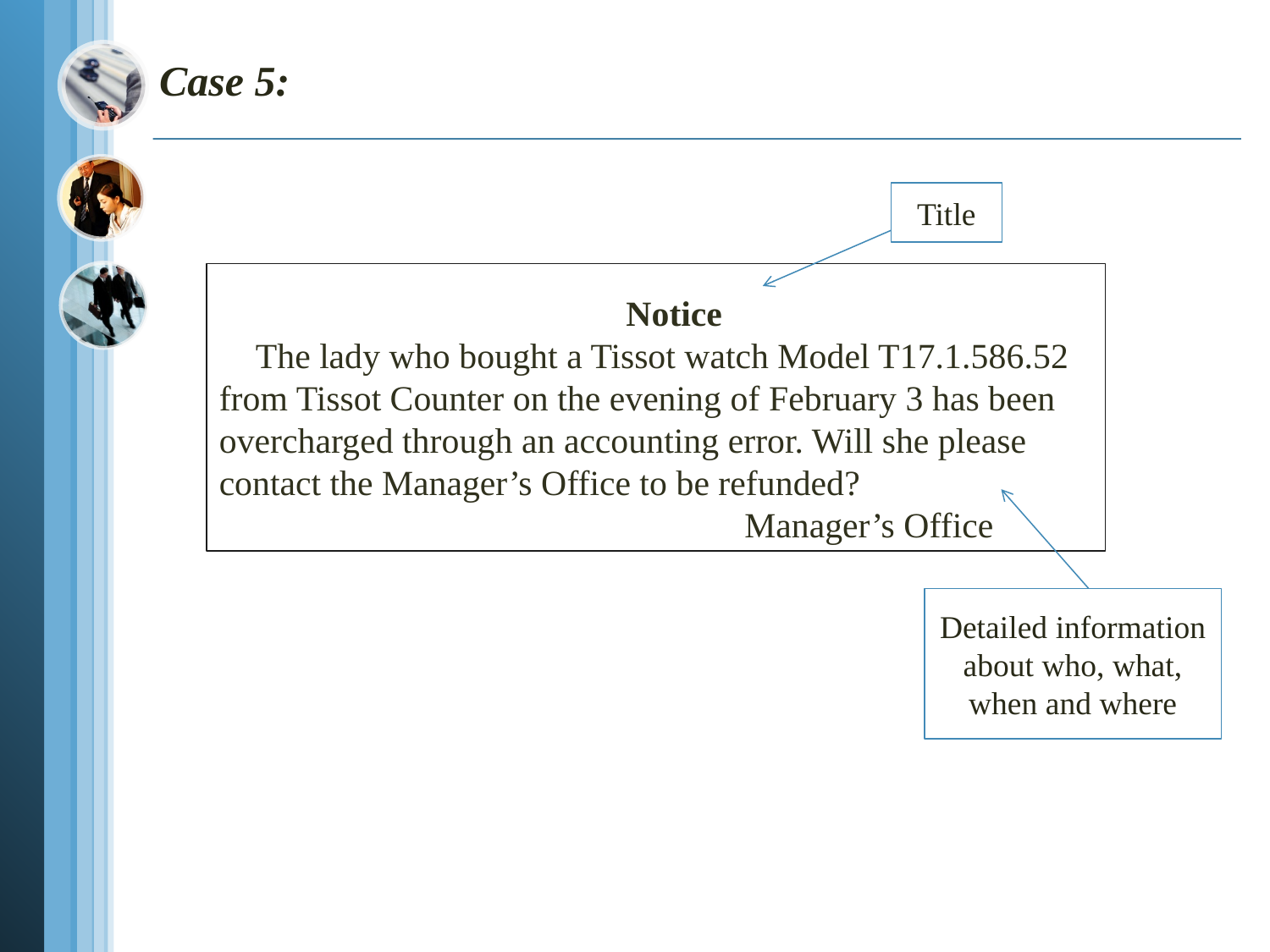

# Case 5:
Title

Notice
The lady who bought a Tissot watch Model T17.1.586.52 from Tissot Counter on the evening of February 3 has been overcharged through an accounting error. Will she please contact the Manager’s Office to be refunded?
                                                       Manager’s Office
Detailed information about who, what, when and where